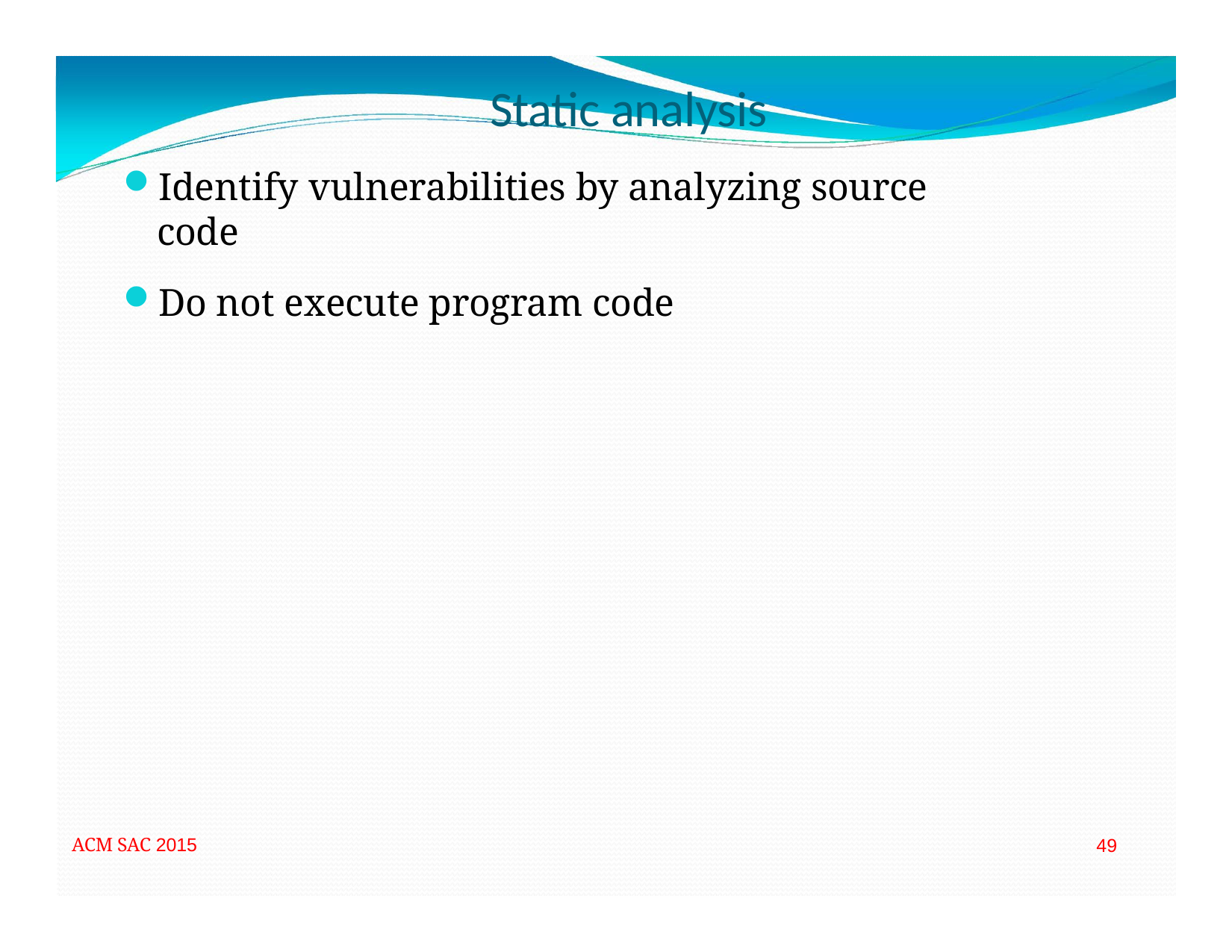

# Static analysis
Identify vulnerabilities by analyzing source code
Do not execute program code
ACM SAC 2015
49